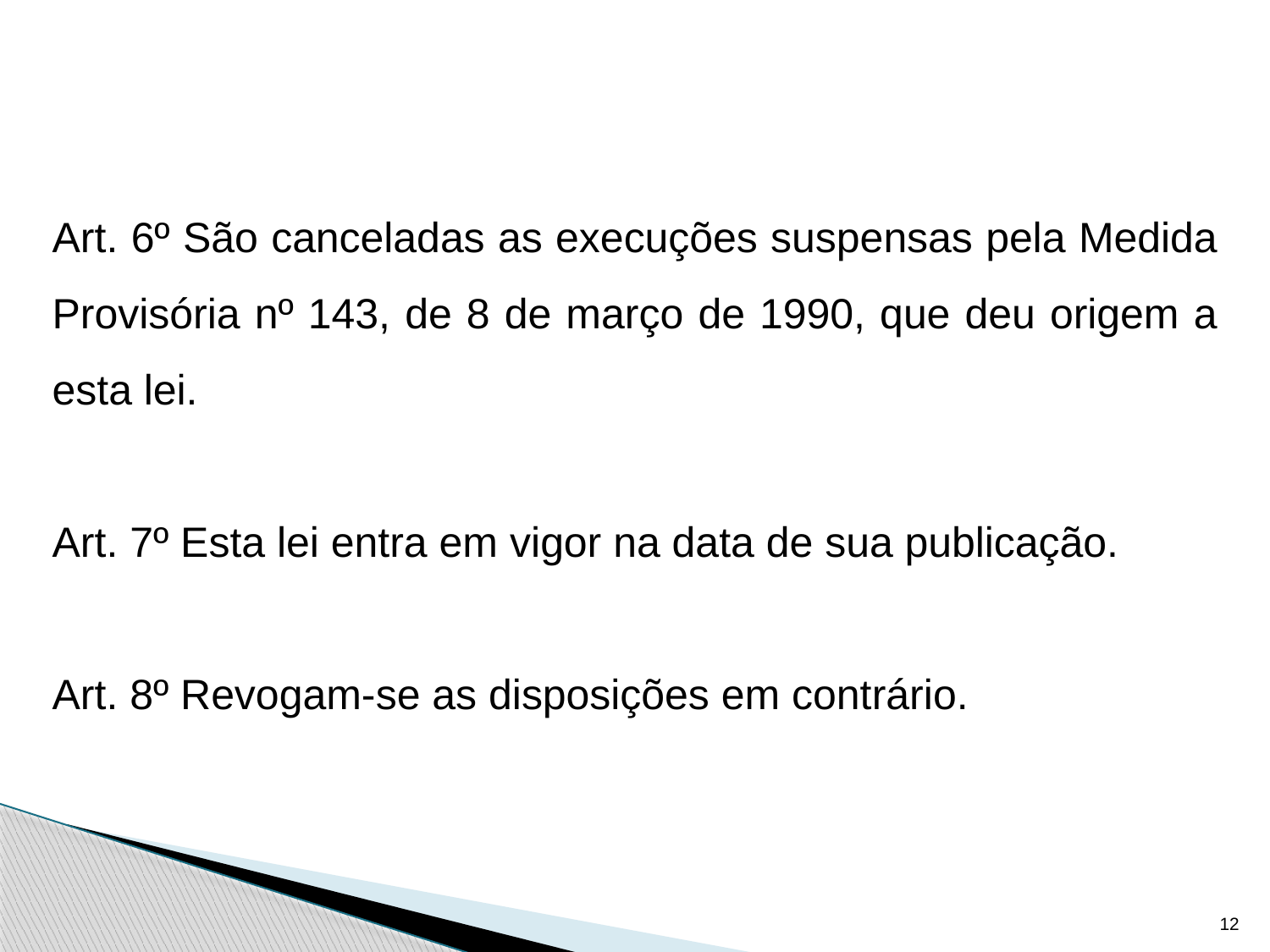

Art. 6º São canceladas as execuções suspensas pela Medida Provisória nº 143, de 8 de março de 1990, que deu origem a esta lei.

Art. 7º Esta lei entra em vigor na data de sua publicação.

Art. 8º Revogam-se as disposições em contrário.

12